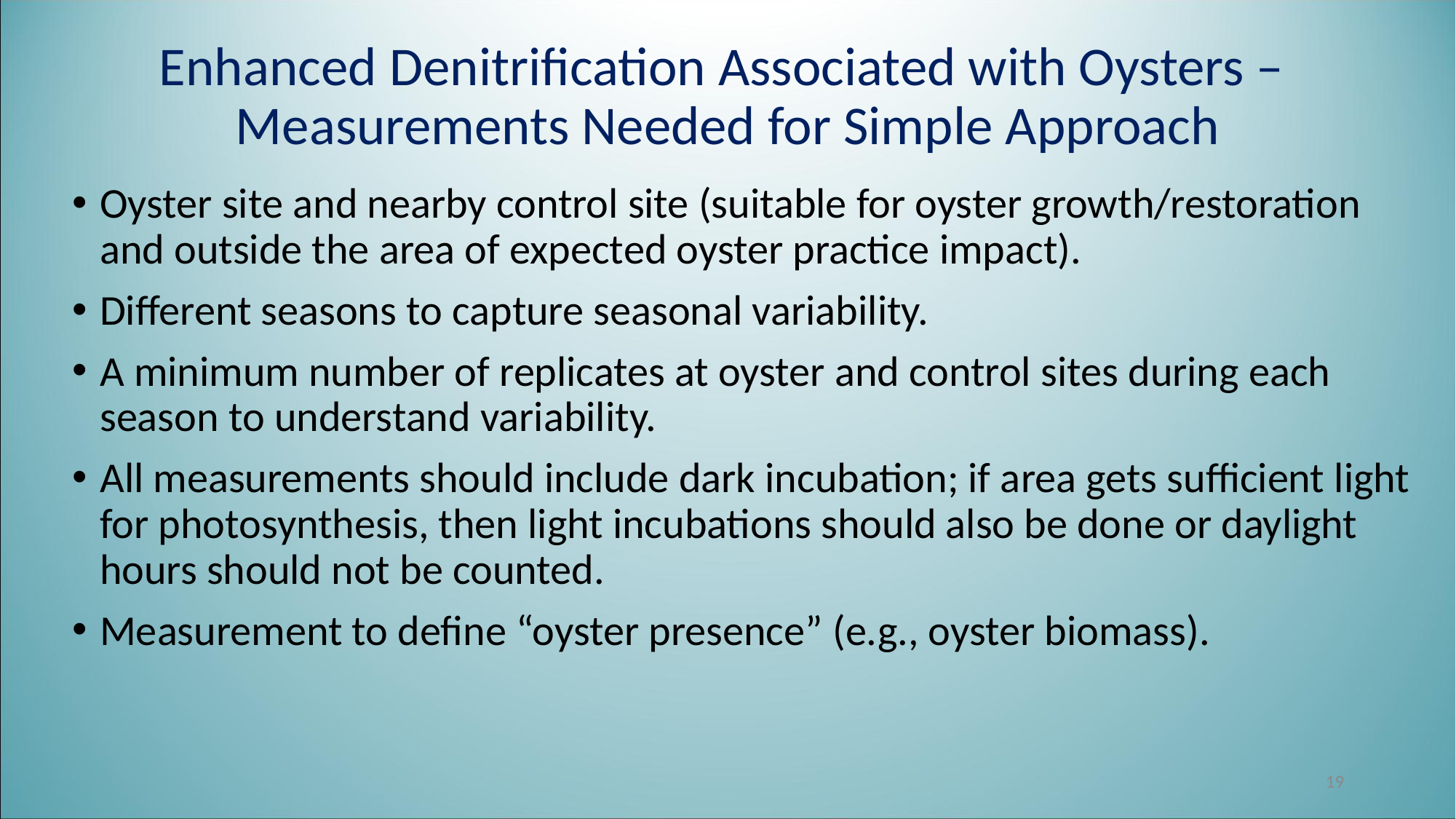

# Enhanced Denitrification Associated with Oysters – Measurements Needed for Simple Approach
Oyster site and nearby control site (suitable for oyster growth/restoration and outside the area of expected oyster practice impact).
Different seasons to capture seasonal variability.
A minimum number of replicates at oyster and control sites during each season to understand variability.
All measurements should include dark incubation; if area gets sufficient light for photosynthesis, then light incubations should also be done or daylight hours should not be counted.
Measurement to define “oyster presence” (e.g., oyster biomass).

19